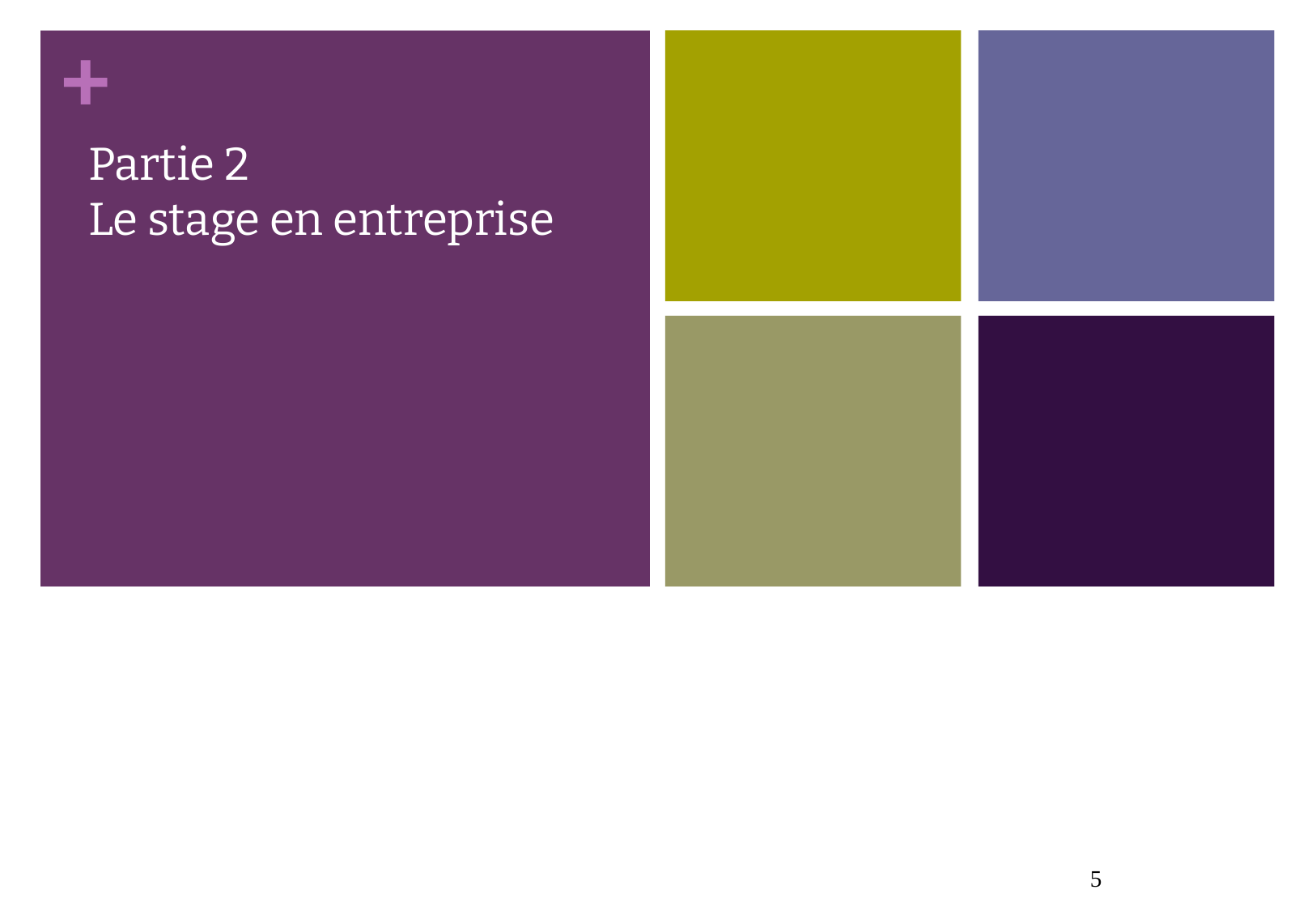

# Partie 2 Le stage en entreprise
5